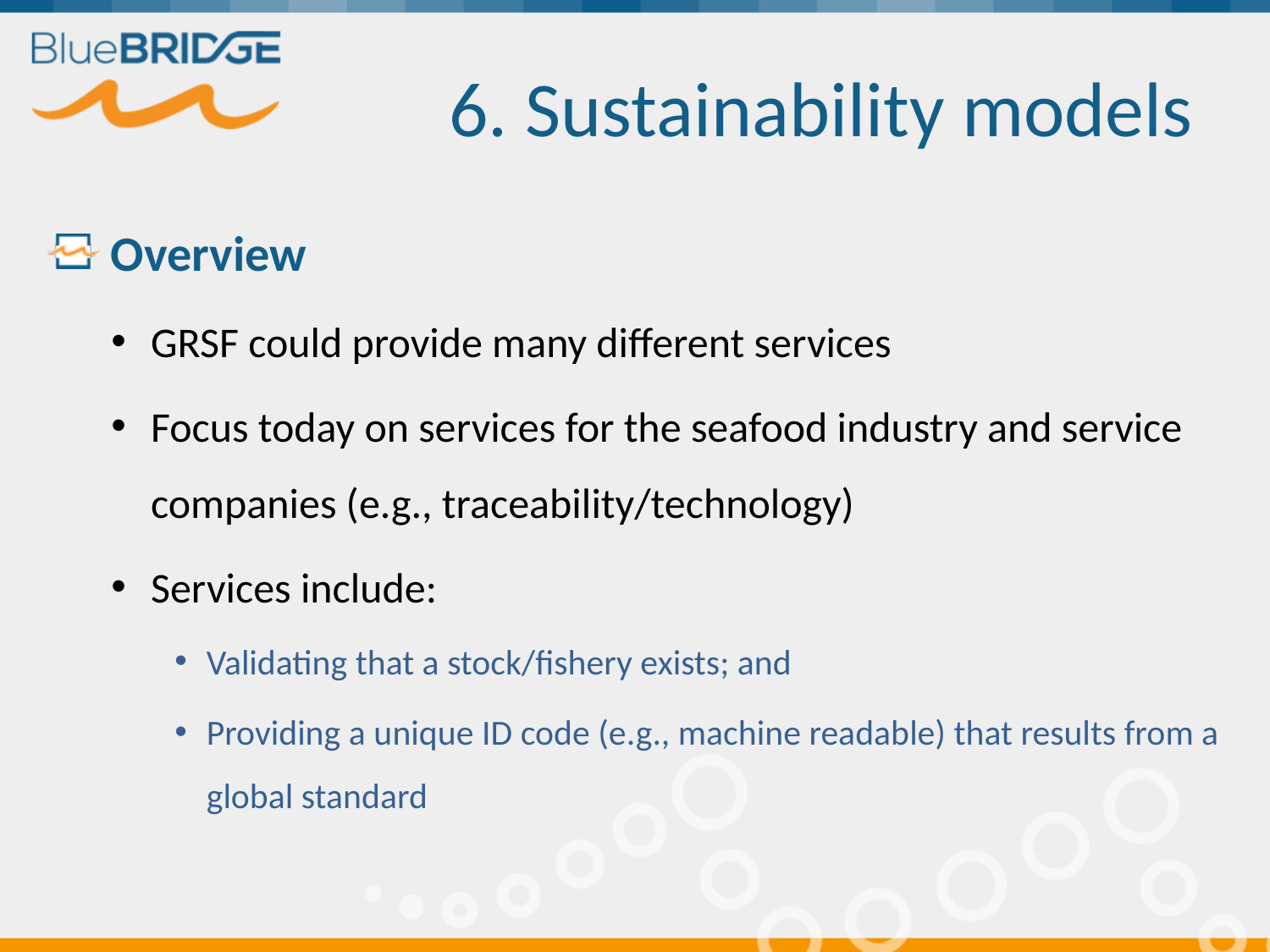

# 6. Sustainability models
 Overview
GRSF could provide many different services
Focus today on services for the seafood industry and service companies (e.g., traceability/technology)
Services include:
Validating that a stock/fishery exists; and
Providing a unique ID code (e.g., machine readable) that results from a global standard